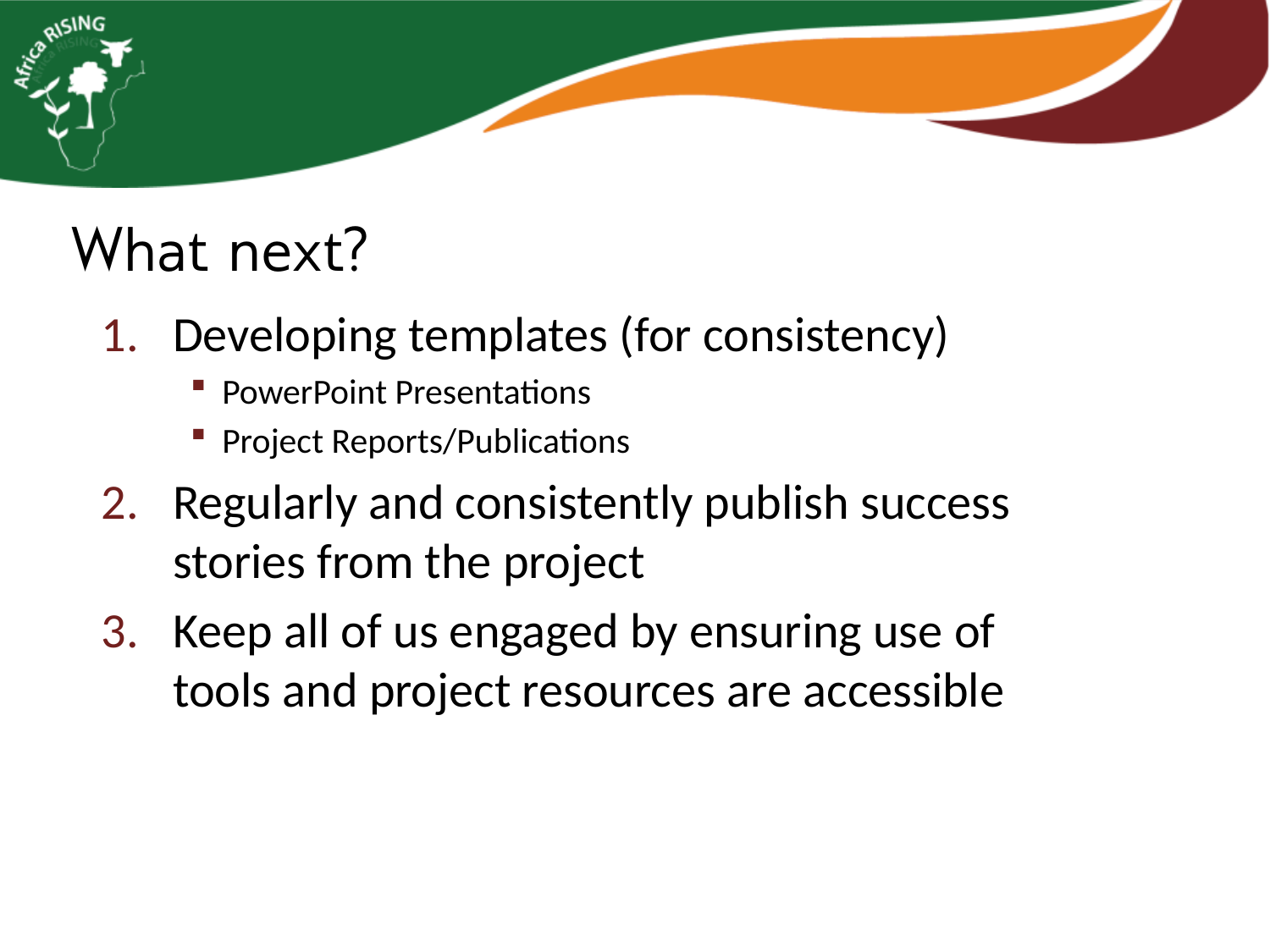

What next?
Developing templates (for consistency)
PowerPoint Presentations
Project Reports/Publications
Regularly and consistently publish success stories from the project
Keep all of us engaged by ensuring use of tools and project resources are accessible